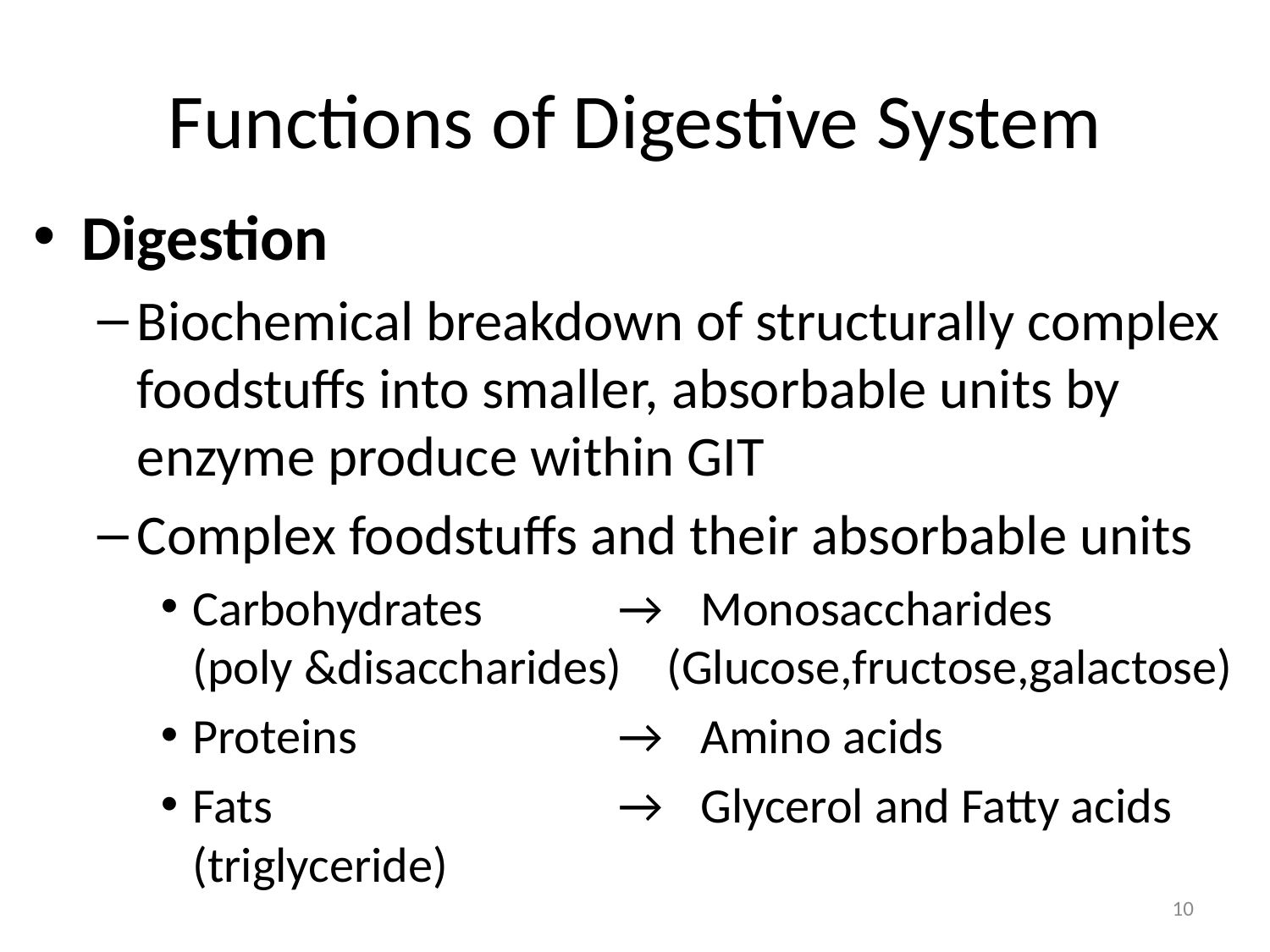

# Functions of Digestive System
Digestion
Biochemical breakdown of structurally complex foodstuffs into smaller, absorbable units by enzyme produce within GIT
Complex foodstuffs and their absorbable units
Carbohydrates 	    → 	Monosaccharides            (poly &disaccharides)    (Glucose,fructose,galactose)
Proteins		    → 	Amino acids
Fats 			    → 	Glycerol and Fatty acids (triglyceride)

10